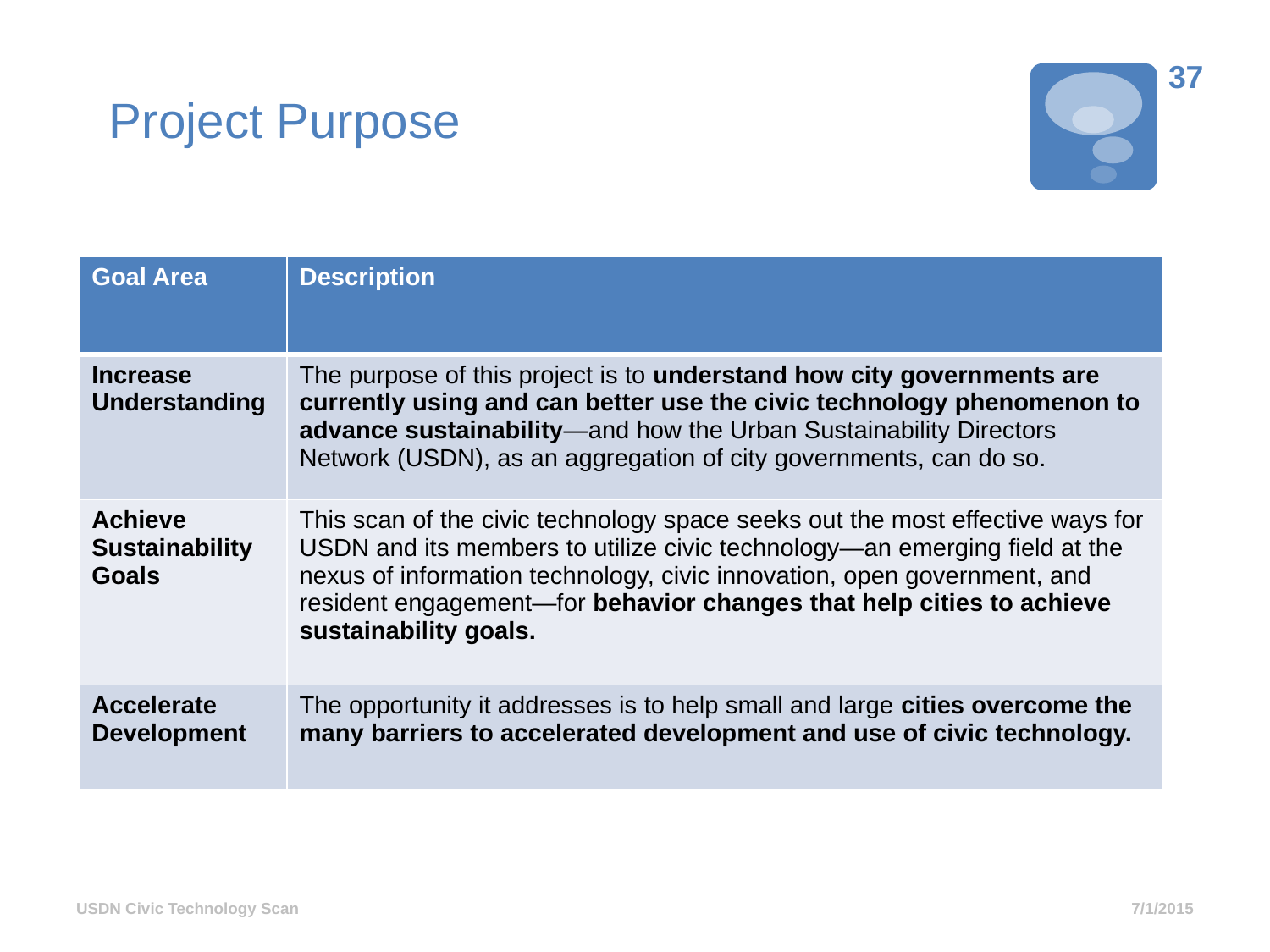

# Project Purpose
37
| Goal Area | Description |
| --- | --- |
| Increase Understanding | The purpose of this project is to understand how city governments are currently using and can better use the civic technology phenomenon to advance sustainability—and how the Urban Sustainability Directors Network (USDN), as an aggregation of city governments, can do so. |
| Achieve Sustainability Goals | This scan of the civic technology space seeks out the most effective ways for USDN and its members to utilize civic technology—an emerging field at the nexus of information technology, civic innovation, open government, and resident engagement—for behavior changes that help cities to achieve sustainability goals. |
| Accelerate Development | The opportunity it addresses is to help small and large cities overcome the many barriers to accelerated development and use of civic technology. |
USDN Civic Technology Scan
7/1/2015